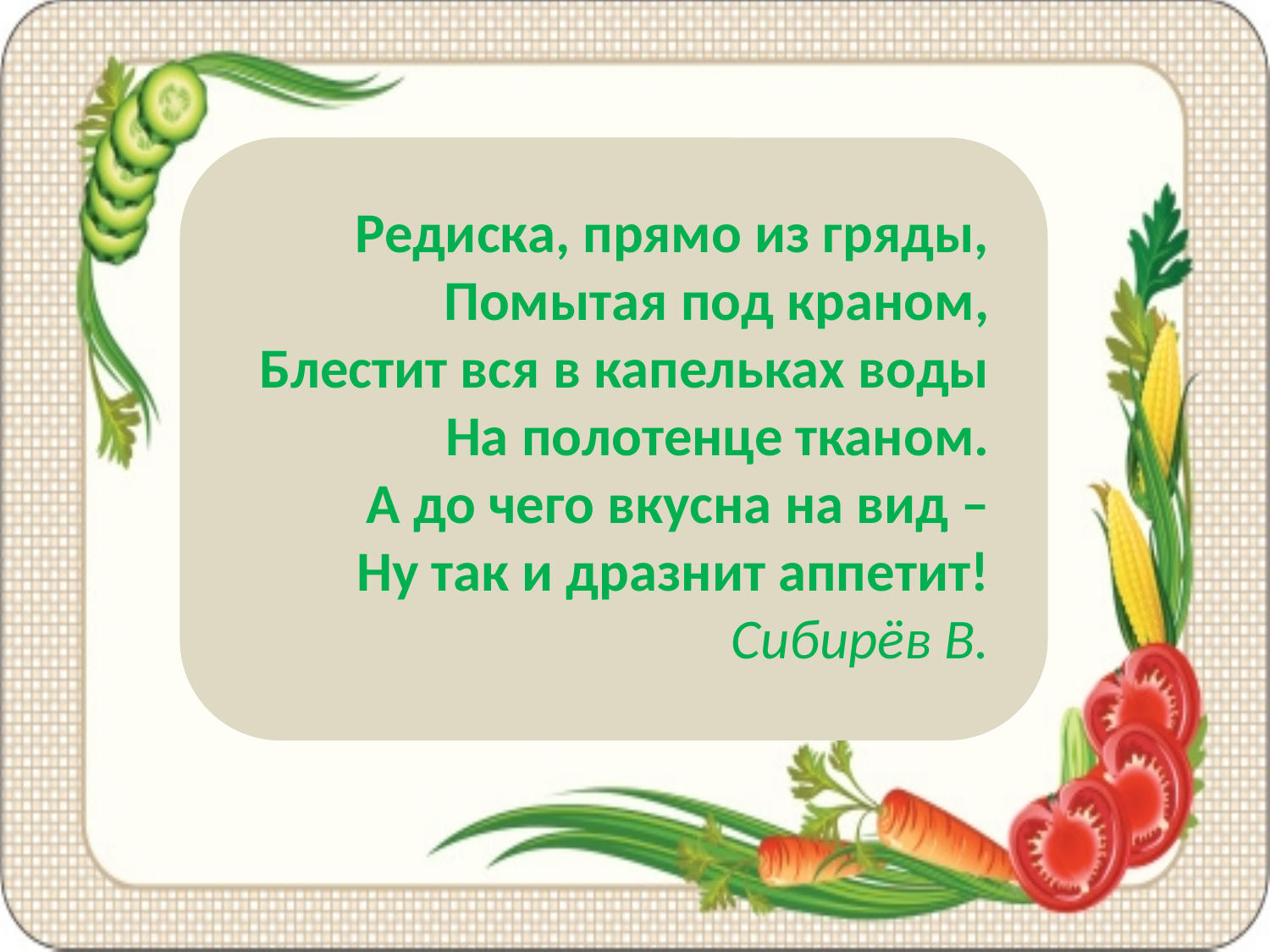

Редиска, прямо из гряды,
Помытая под краном,
Блестит вся в капельках воды
На полотенце тканом.
А до чего вкусна на вид –
Ну так и дразнит аппетит!
Сибирёв В.